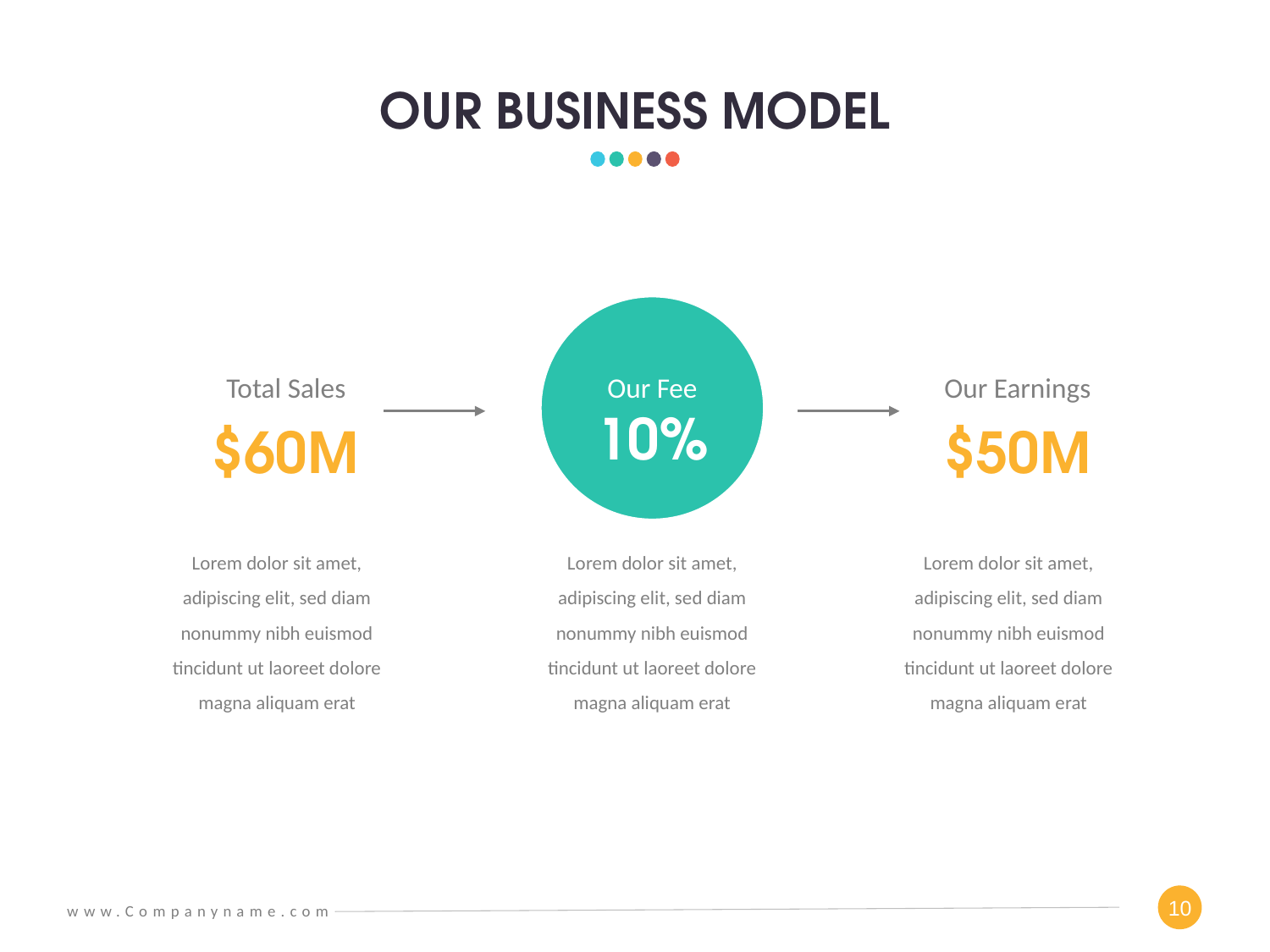

# OUR Business model

10%
Total Sales
Our Fee
Our Earnings
$60M
$50M
Lorem dolor sit amet, adipiscing elit, sed diam nonummy nibh euismod tincidunt ut laoreet dolore magna aliquam erat
Lorem dolor sit amet, adipiscing elit, sed diam nonummy nibh euismod tincidunt ut laoreet dolore magna aliquam erat
Lorem dolor sit amet, adipiscing elit, sed diam nonummy nibh euismod tincidunt ut laoreet dolore magna aliquam erat